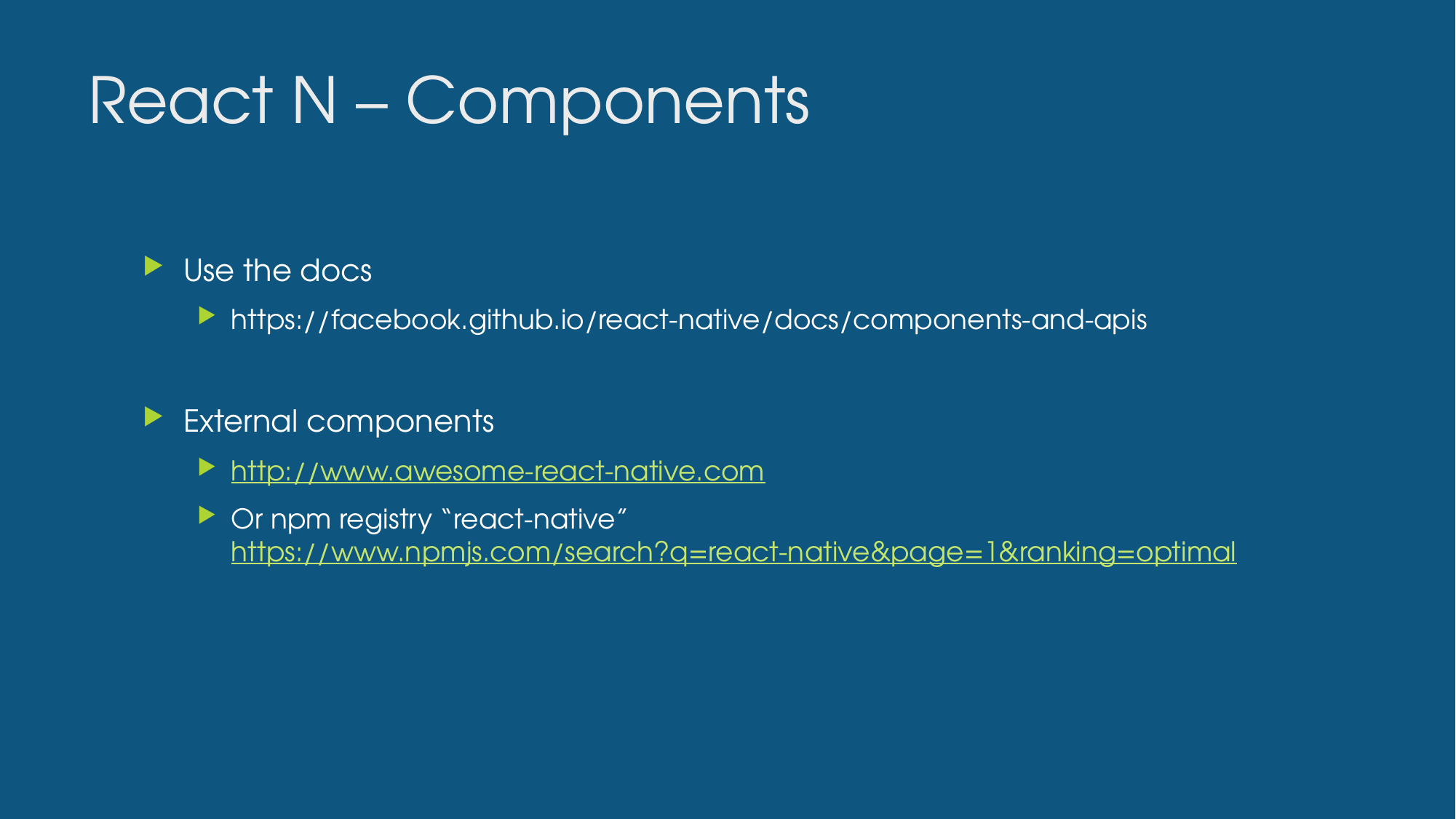

6
# React N – Components
Use the docs
https://facebook.github.io/react-native/docs/components-and-apis

External components
http://www.awesome-react-native.com
Or npm registry “react-native”
https://www.npmjs.com/search?q=react-native&page=1&ranking=optimal